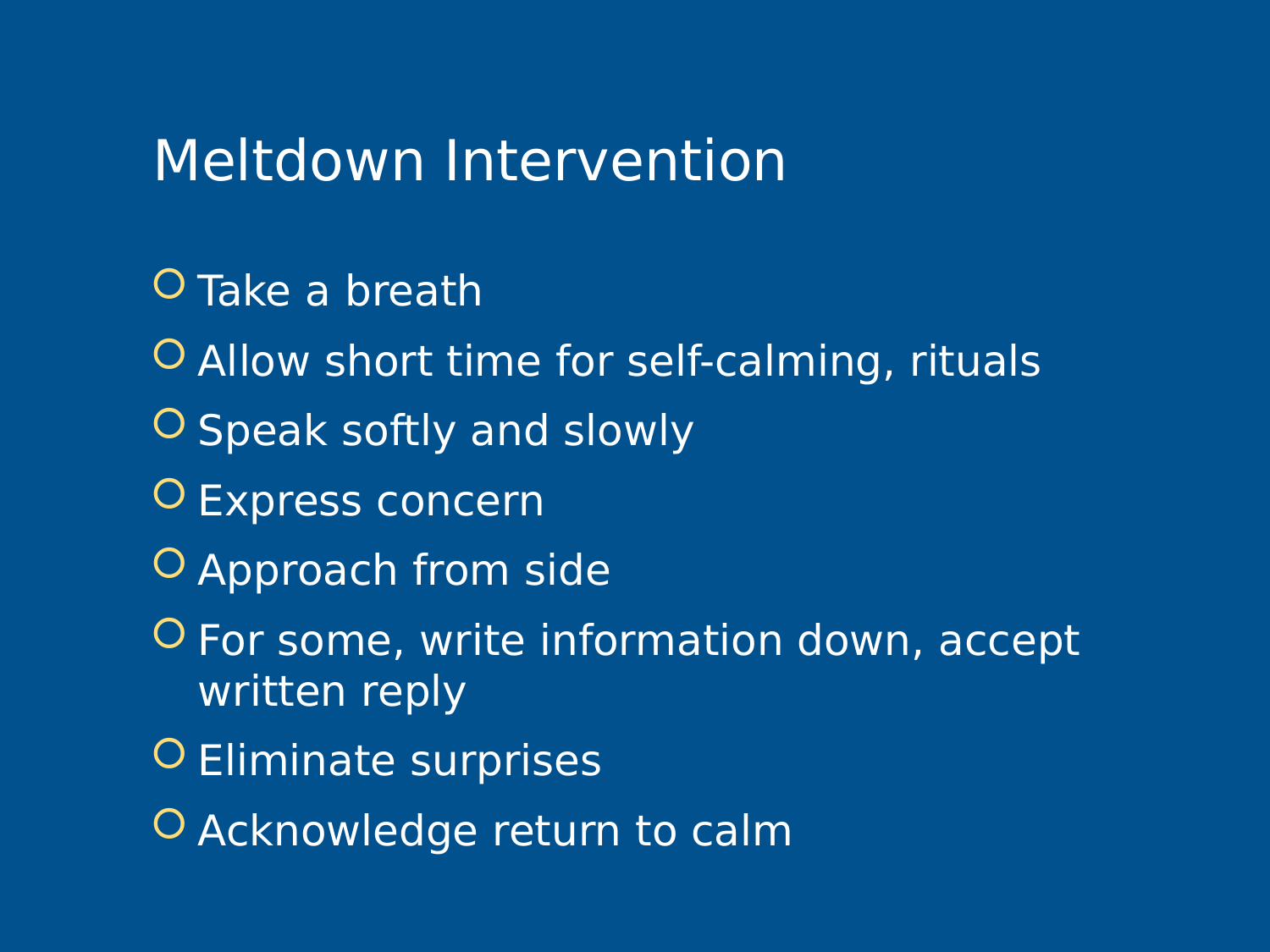

# Meltdown Intervention
Take a breath
Allow short time for self-calming, rituals
Speak softly and slowly
Express concern
Approach from side
For some, write information down, accept written reply
Eliminate surprises
Acknowledge return to calm